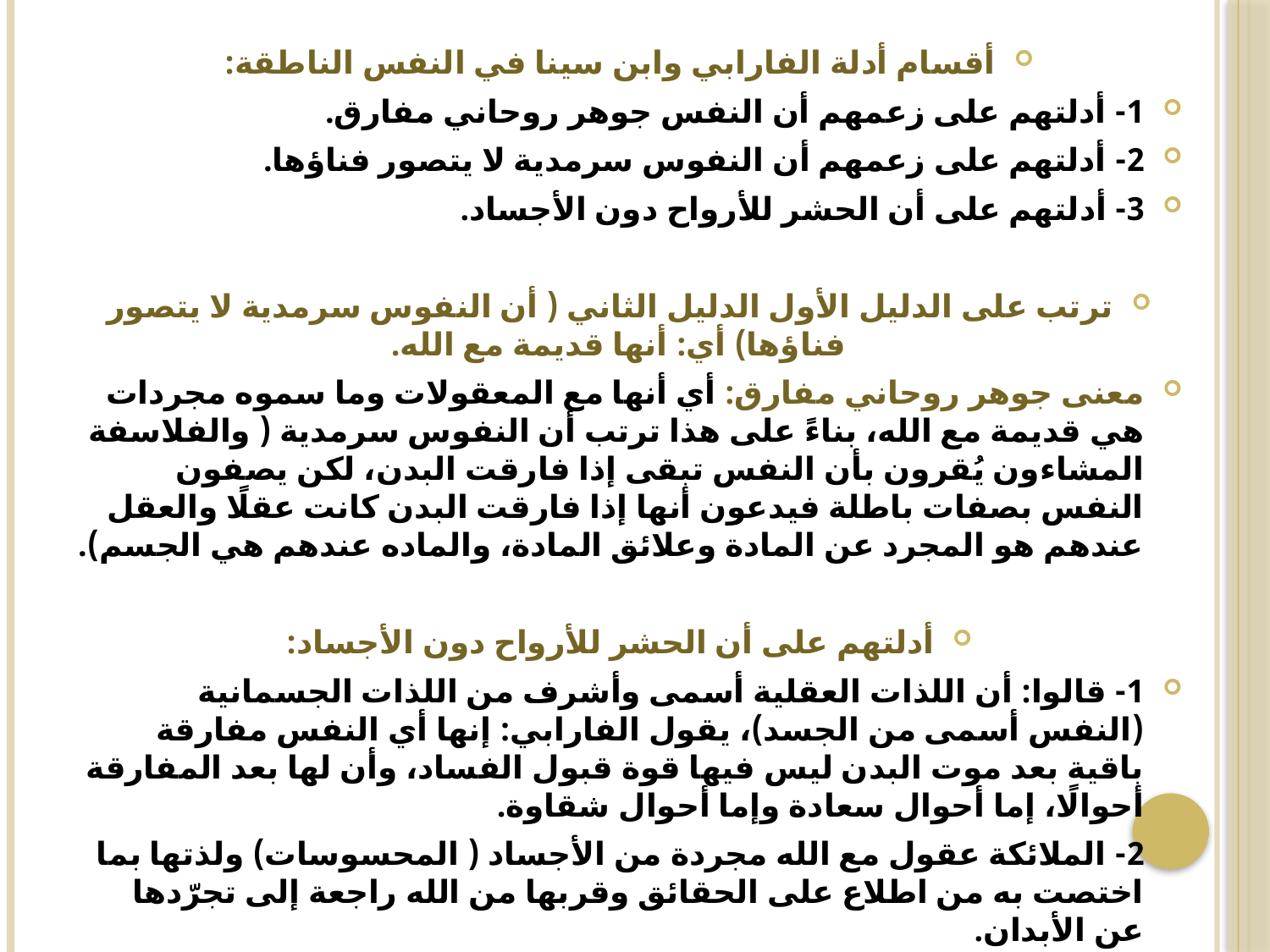

أقسام أدلة الفارابي وابن سينا في النفس الناطقة:
1- أدلتهم على زعمهم أن النفس جوهر روحاني مفارق.
2- أدلتهم على زعمهم أن النفوس سرمدية لا يتصور فناؤها.
3- أدلتهم على أن الحشر للأرواح دون الأجساد.

ترتب على الدليل الأول الدليل الثاني ( أن النفوس سرمدية لا يتصور فناؤها) أي: أنها قديمة مع الله.
معنى جوهر روحاني مفارق: أي أنها مع المعقولات وما سموه مجردات هي قديمة مع الله، بناءً على هذا ترتب أن النفوس سرمدية ( والفلاسفة المشاءون يُقرون بأن النفس تبقى إذا فارقت البدن، لكن يصفون النفس بصفات باطلة فيدعون أنها إذا فارقت البدن كانت عقلًا والعقل عندهم هو المجرد عن المادة وعلائق المادة، والماده عندهم هي الجسم).

أدلتهم على أن الحشر للأرواح دون الأجساد:
1- قالوا: أن اللذات العقلية أسمى وأشرف من اللذات الجسمانية (النفس أسمى من الجسد)، يقول الفارابي: إنها أي النفس مفارقة باقية بعد موت البدن ليس فيها قوة قبول الفساد، وأن لها بعد المفارقة أحوالًا، إما أحوال سعادة وإما أحوال شقاوة.
2- الملائكة عقول مع الله مجردة من الأجساد ( المحسوسات) ولذتها بما اختصت به من اطلاع على الحقائق وقربها من الله راجعة إلى تجرّدها عن الأبدان.
3- في الشرع إذا وردت صور حسية عن الجنة والنار فالقصد ضرب الأمثال لقصور أفهام العوام عن إدراك اللذات العقلية تمامًا.